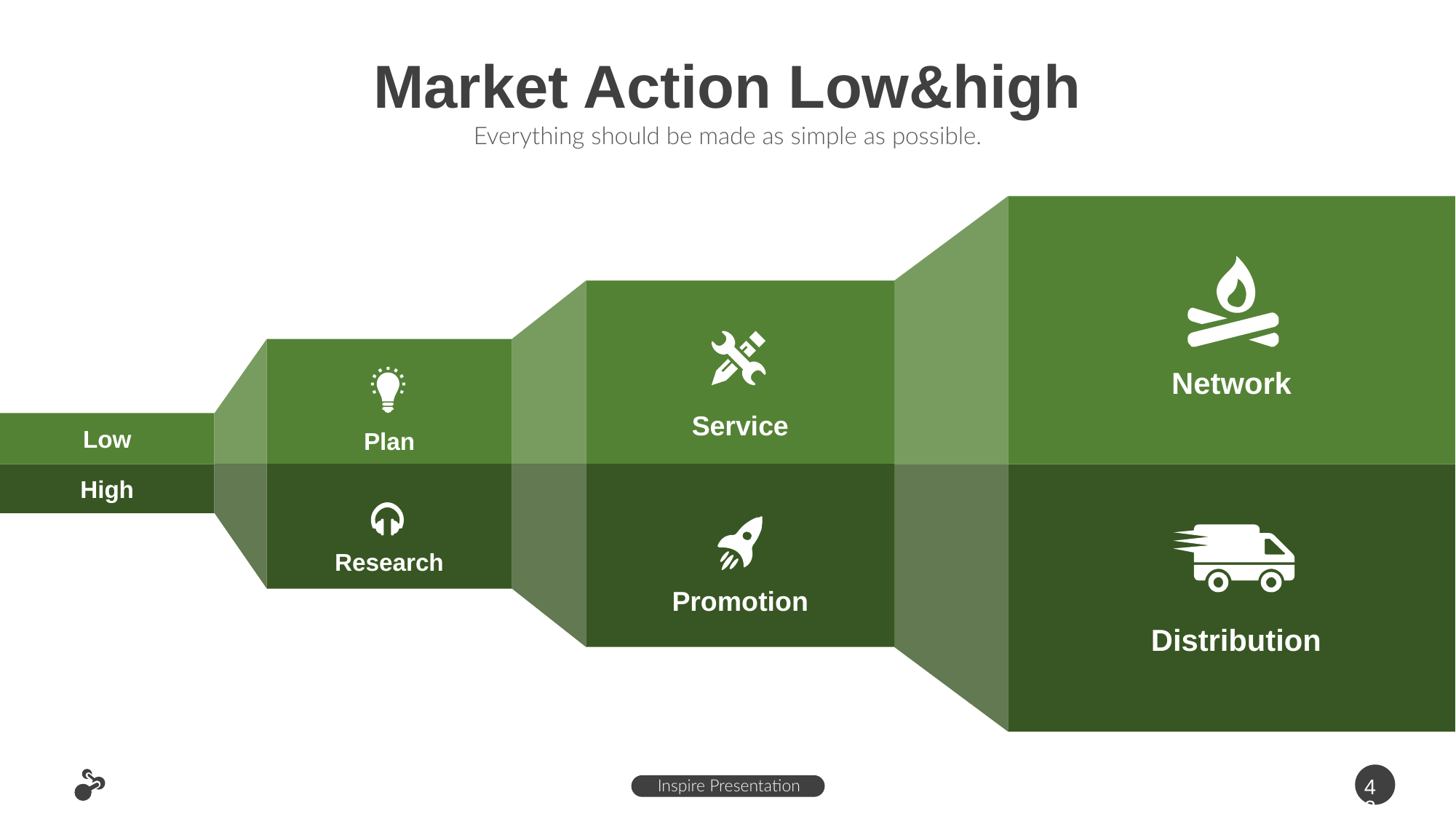

Market Action Low&high
Everything should be made as simple as possible.

Network

Service

Plan
Low
High

Research

Promotion

Distribution

42

Inspire Presentation